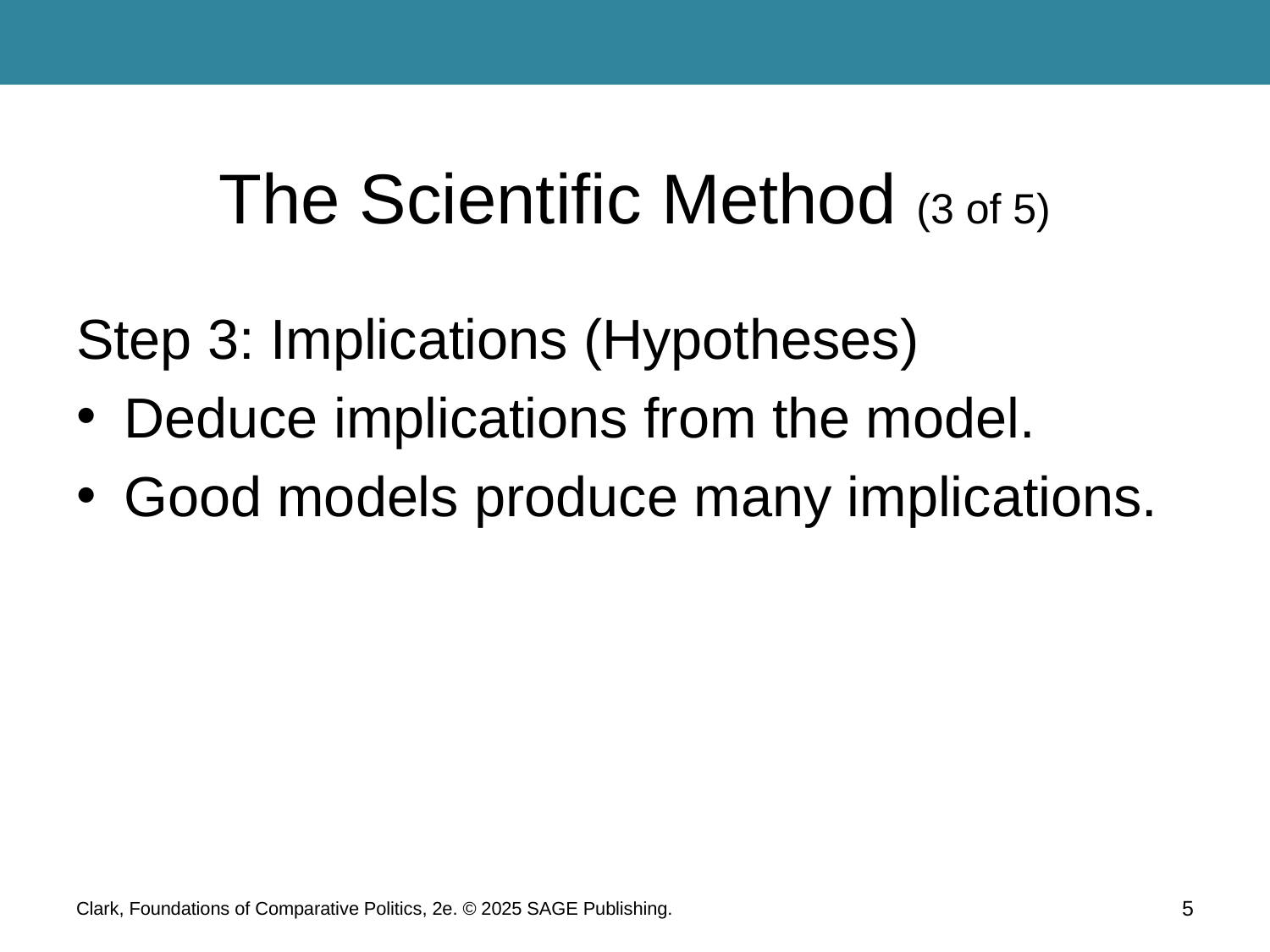

# The Scientific Method (3 of 5)
Step 3: Implications (Hypotheses)
Deduce implications from the model.
Good models produce many implications.
Clark, Foundations of Comparative Politics, 2e. © 2025 SAGE Publishing.
5